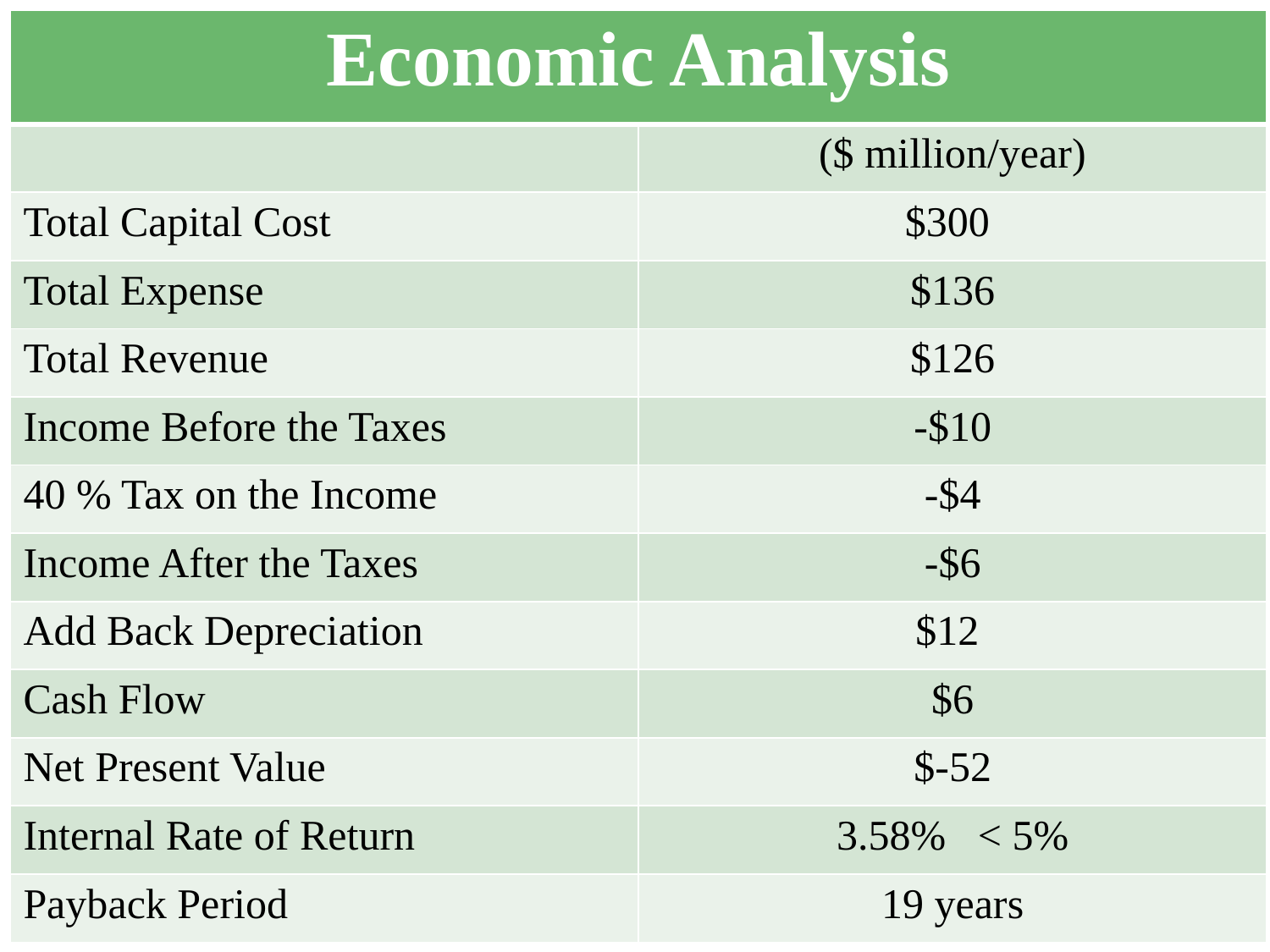

| Economic Analysis |  |
| --- | --- |
|  | ($ million/year) |
| Total Capital Cost | $300 |
| Total Expense | $136 |
| Total Revenue | $126 |
| Income Before the Taxes | -$10 |
| 40 % Tax on the Income | -$4 |
| Income After the Taxes | -$6 |
| Add Back Depreciation | $12 |
| Cash Flow | $6 |
| Net Present Value | $-52 |
| Internal Rate of Return | 3.58% < 5% |
| Payback Period | 19 years |
3/8/2011
29